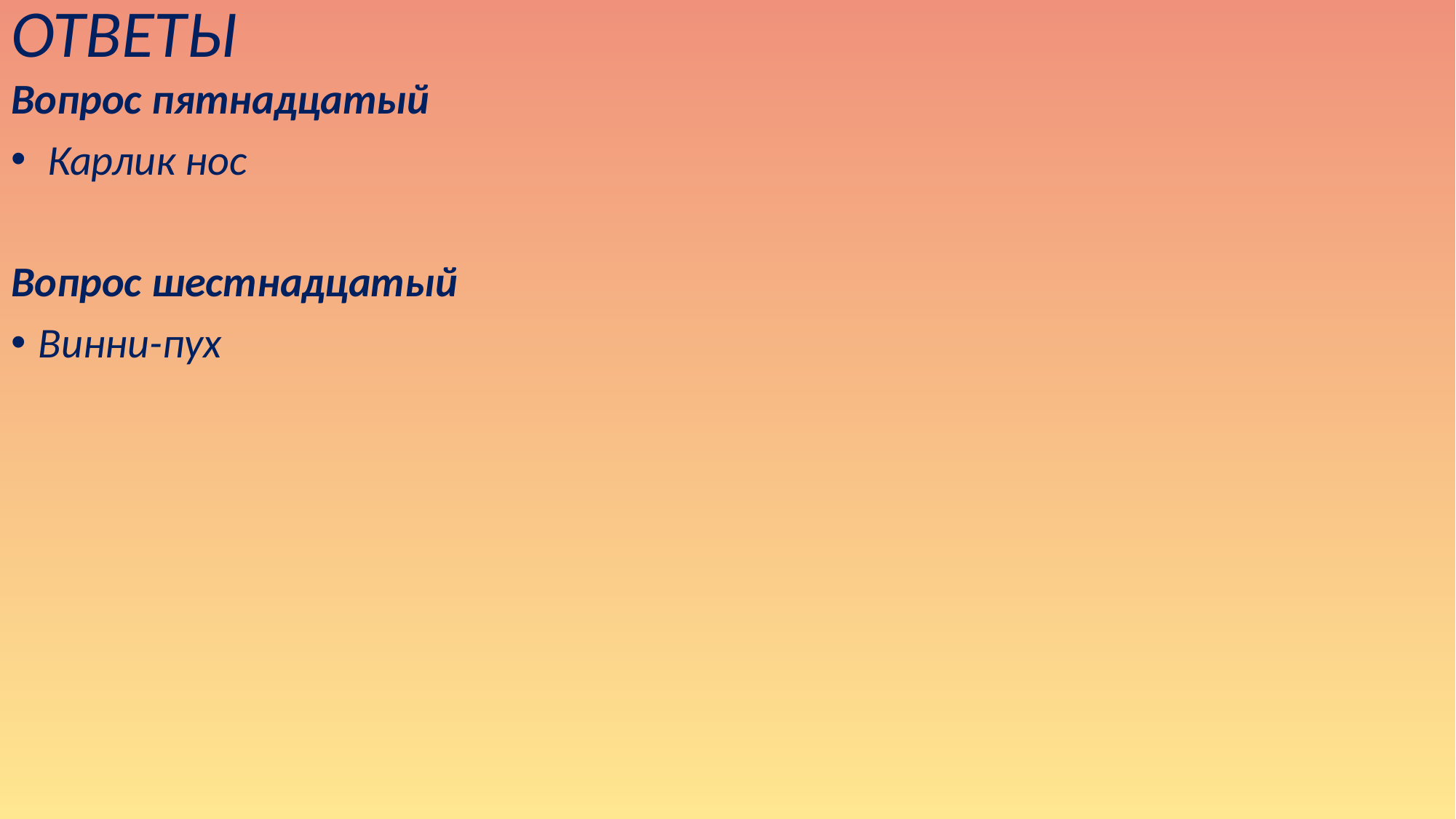

# ОТВЕТЫ
Вопрос пятнадцатый
 Карлик нос

Вопрос шестнадцатый
Винни-пух